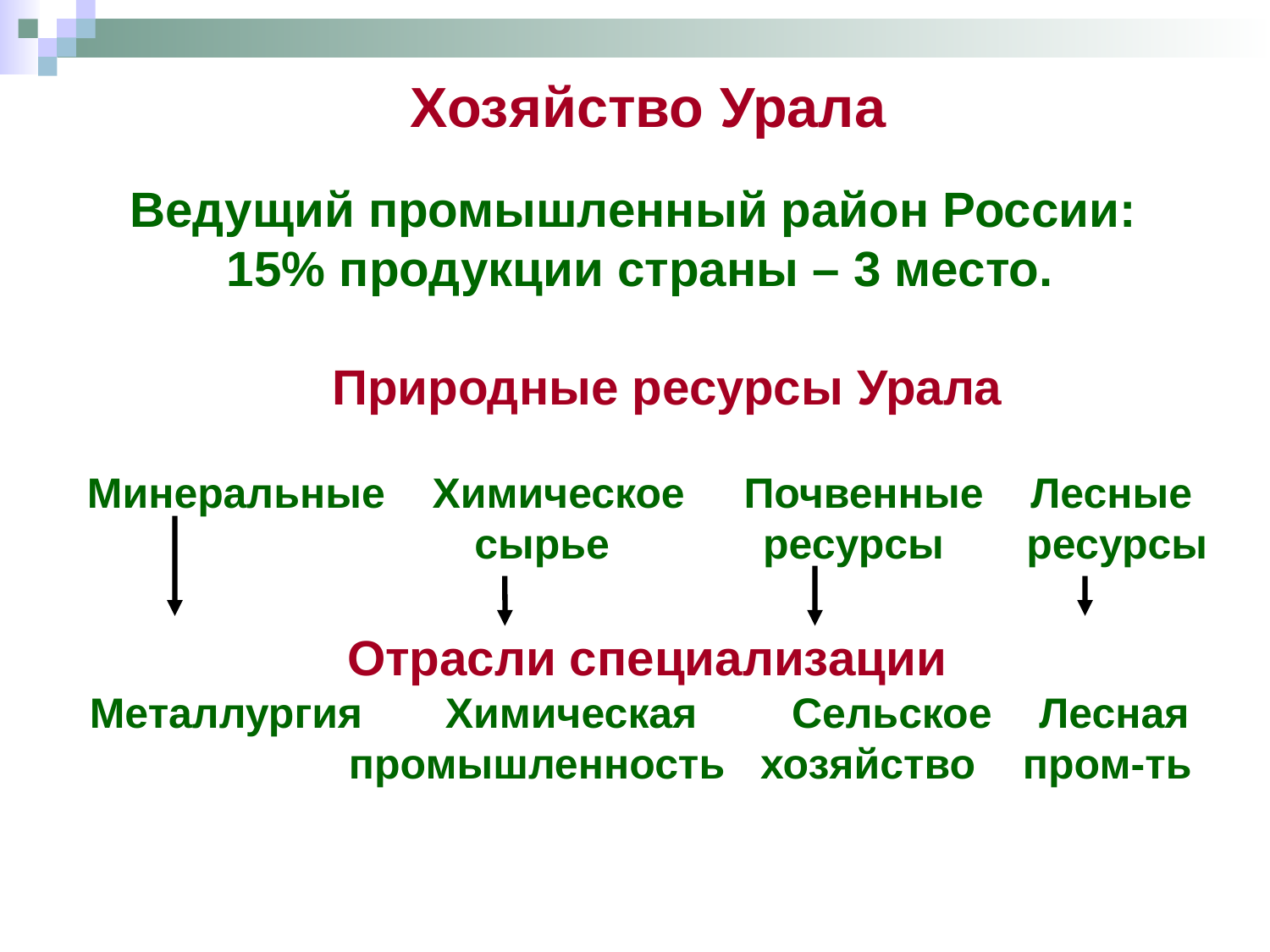

Хозяйство Урала
Ведущий промышленный район России:
15% продукции страны – 3 место.

    Природные ресурсы Урала

Минеральные    Химическое     Почвенные    Лесные
                                  сырье             ресурсы       ресурсы

 Отрасли специализации
Металлургия       Химическая        Сельское    Лесная
                         промышленность   хозяйство    пром-ть